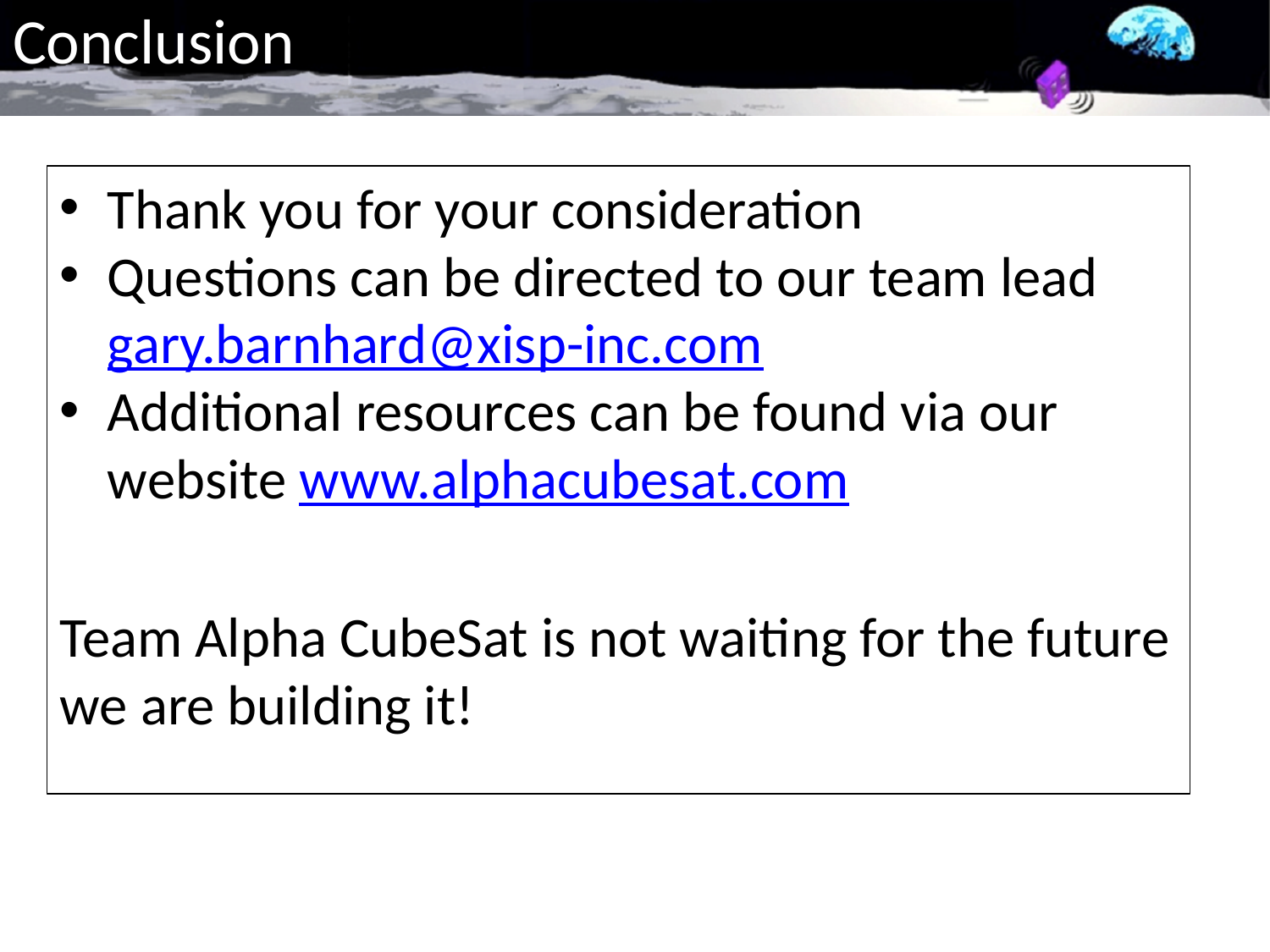

# Conclusion
Thank you for your consideration
Questions can be directed to our team lead gary.barnhard@xisp-inc.com
Additional resources can be found via our website www.alphacubesat.com

Team Alpha CubeSat is not waiting for the future we are building it!